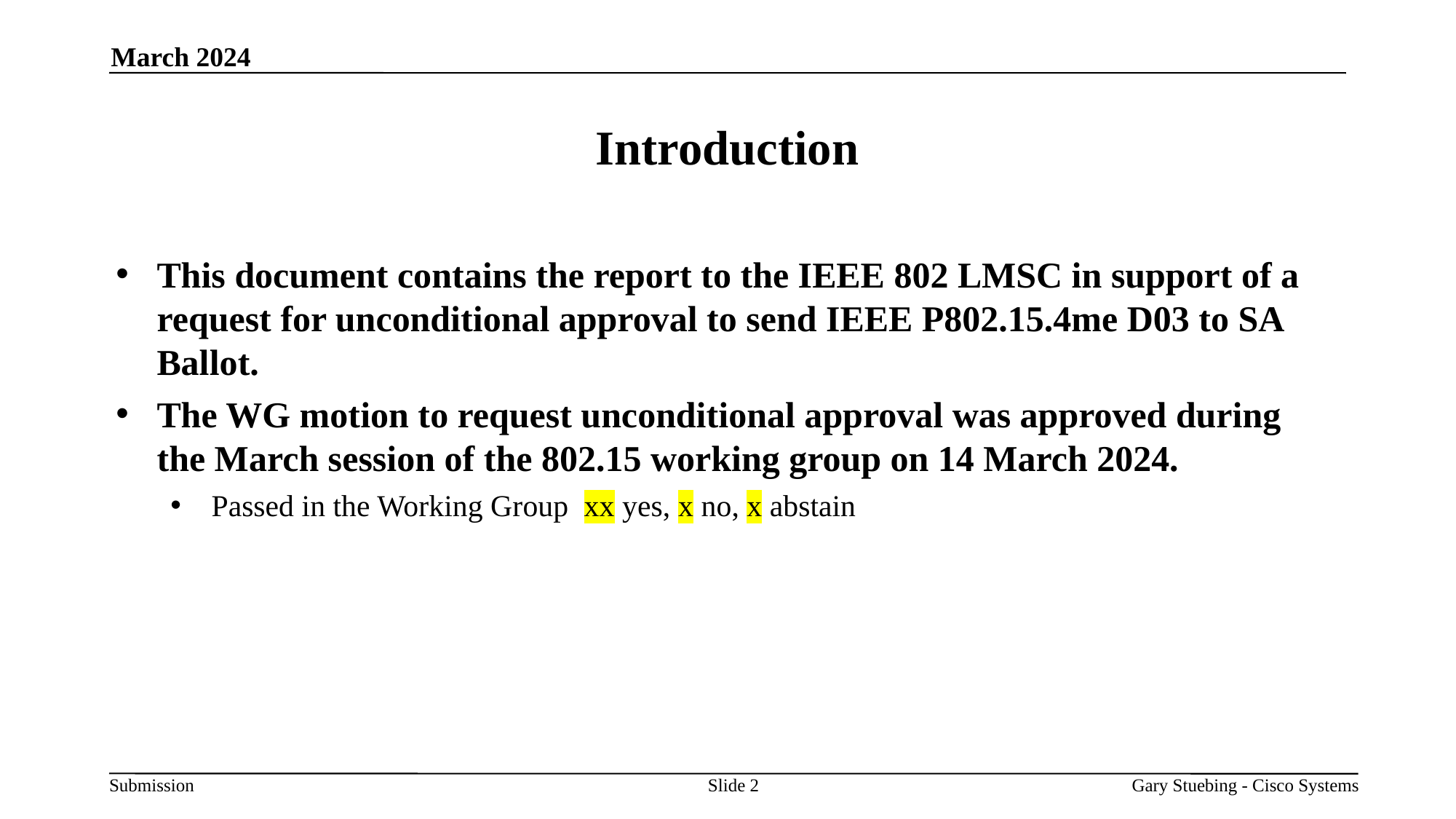

March 2024
Introduction
This document contains the report to the IEEE 802 LMSC in support of a request for unconditional approval to send IEEE P802.15.4me D03 to SA Ballot.
The WG motion to request unconditional approval was approved during the March session of the 802.15 working group on 14 March 2024.
Passed in the Working Group  xx yes, x no, x abstain
Slide 2
Gary Stuebing - Cisco Systems